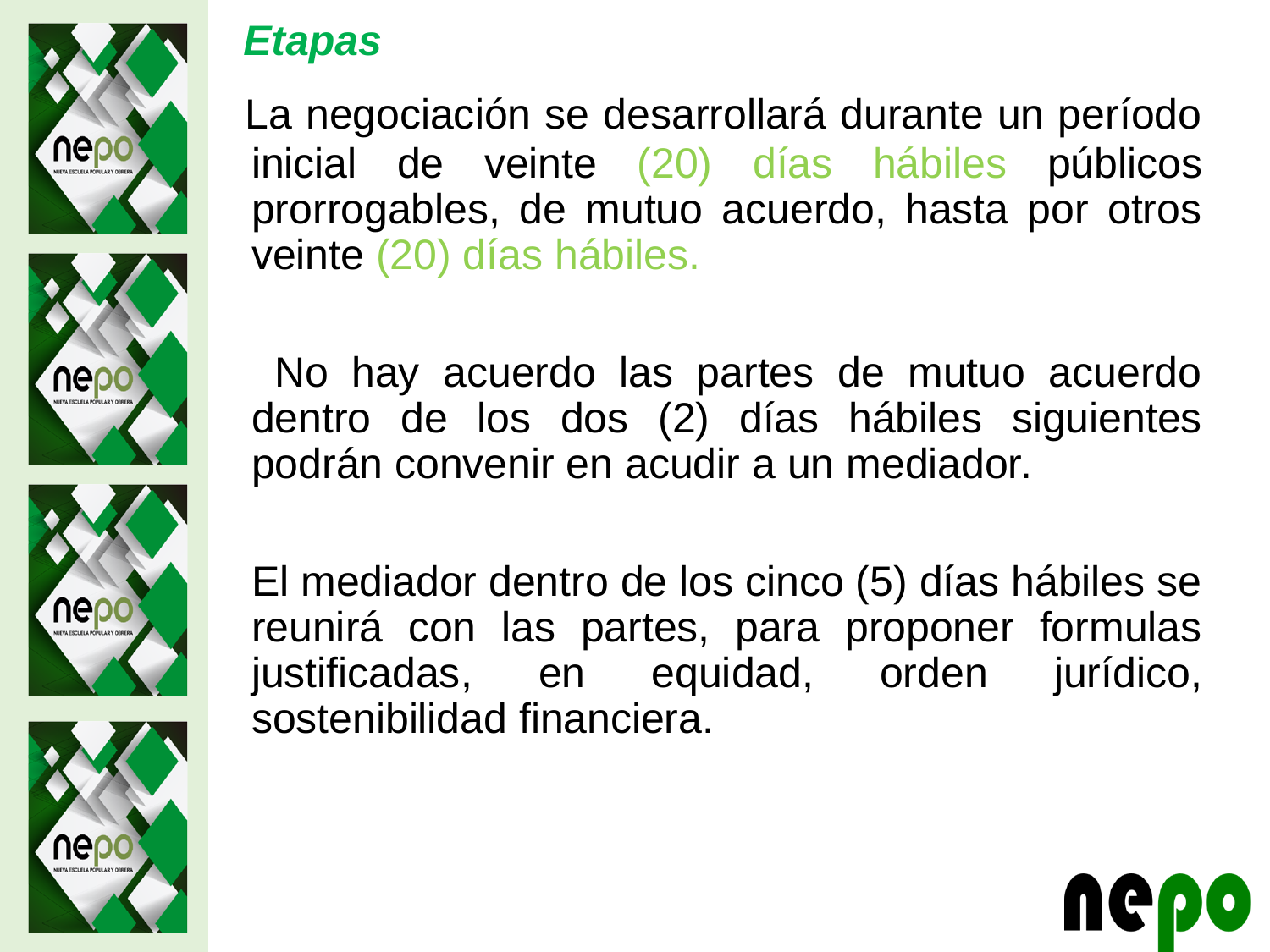

Etapas
 La negociación se desarrollará durante un período inicial de veinte (20) días hábiles públicos prorrogables, de mutuo acuerdo, hasta por otros veinte (20) días hábiles.

  No hay acuerdo las partes de mutuo acuerdo dentro de los dos (2) días hábiles siguientes podrán convenir en acudir a un mediador.

  El mediador dentro de los cinco (5) días hábiles se reunirá con las partes, para proponer formulas justificadas, en equidad, orden jurídico, sostenibilidad financiera.